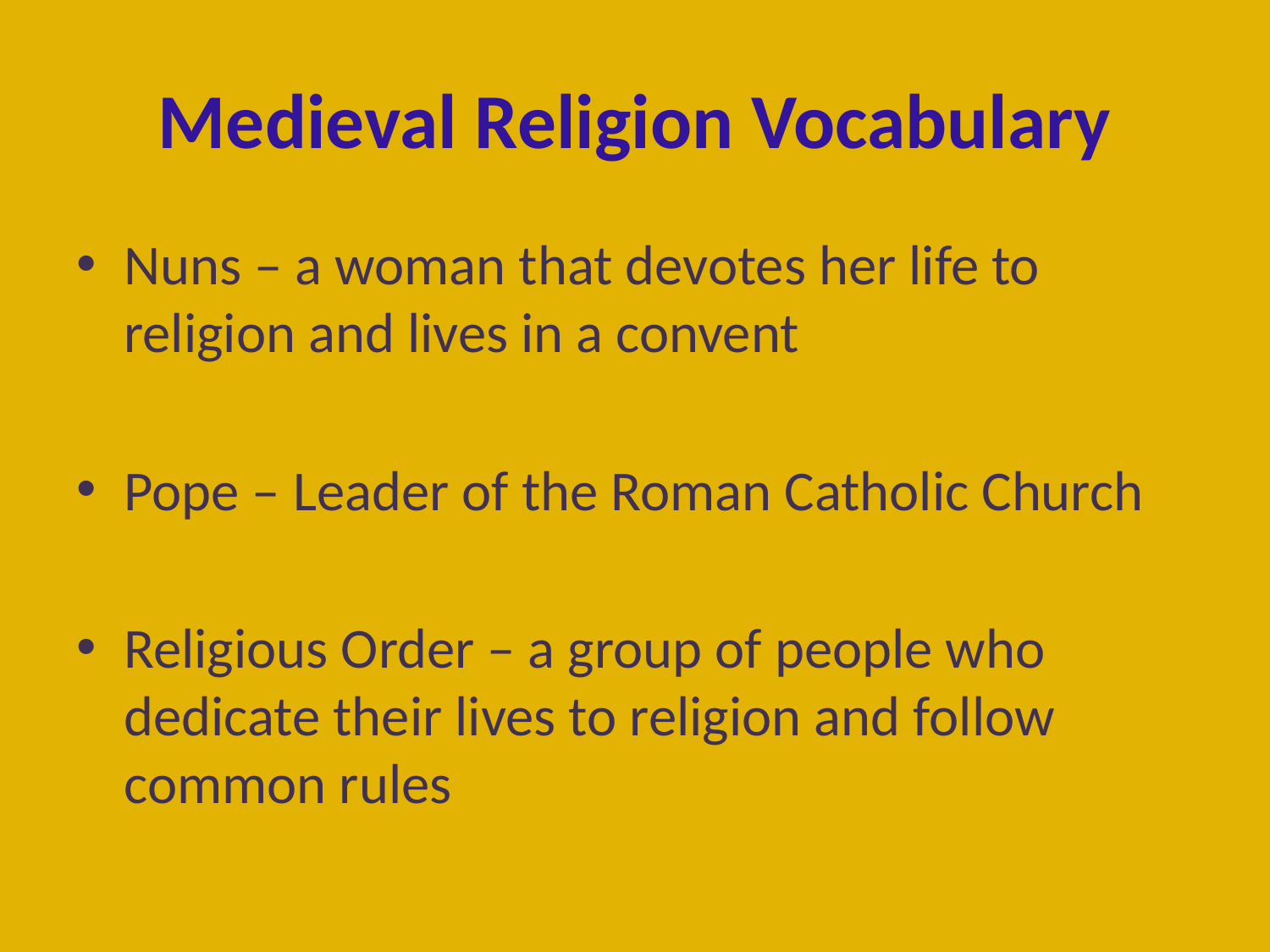

# Medieval Religion Vocabulary
Nuns – a woman that devotes her life to religion and lives in a convent

Pope – Leader of the Roman Catholic Church

Religious Order – a group of people who dedicate their lives to religion and follow common rules